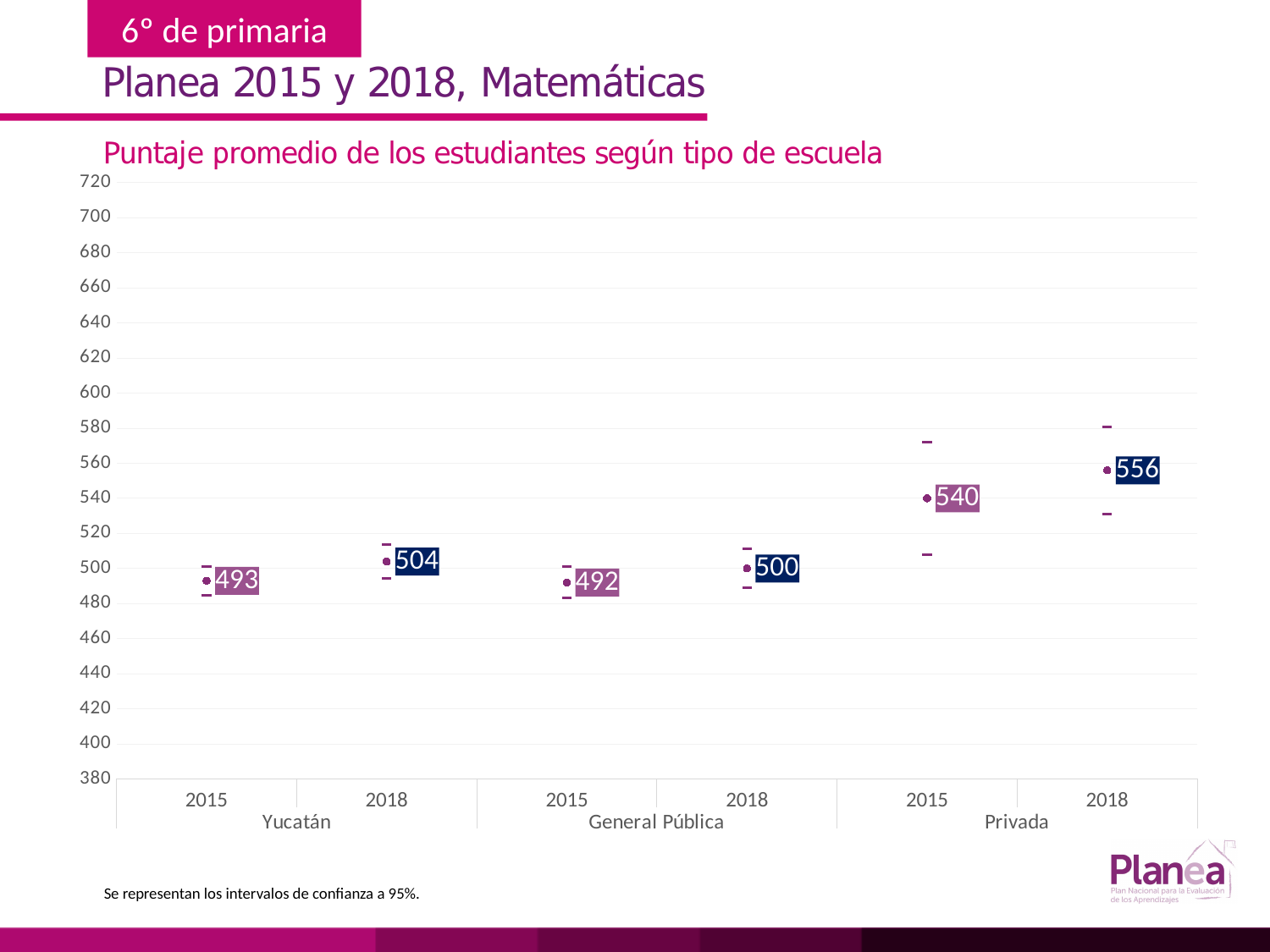

Planea 2015 y 2018, Matemáticas

Puntaje promedio de los estudiantes según tipo de escuela

### Chart

| Category |  |  |  |
|---|---|---|---|
| 2015 | 484.841 | 501.159 | 493.0 |
| 2018 | 494.249 | 513.751 | 504.0 |
| 2015 | 483.045 | 500.955 | 492.0 |
| 2018 | 488.856 | 511.144 | 500.0 |
| 2015 | 507.762 | 572.238 | 540.0 |
| 2018 | 531.125 | 580.875 | 556.0 |
Se representan los intervalos de confianza a 95%.